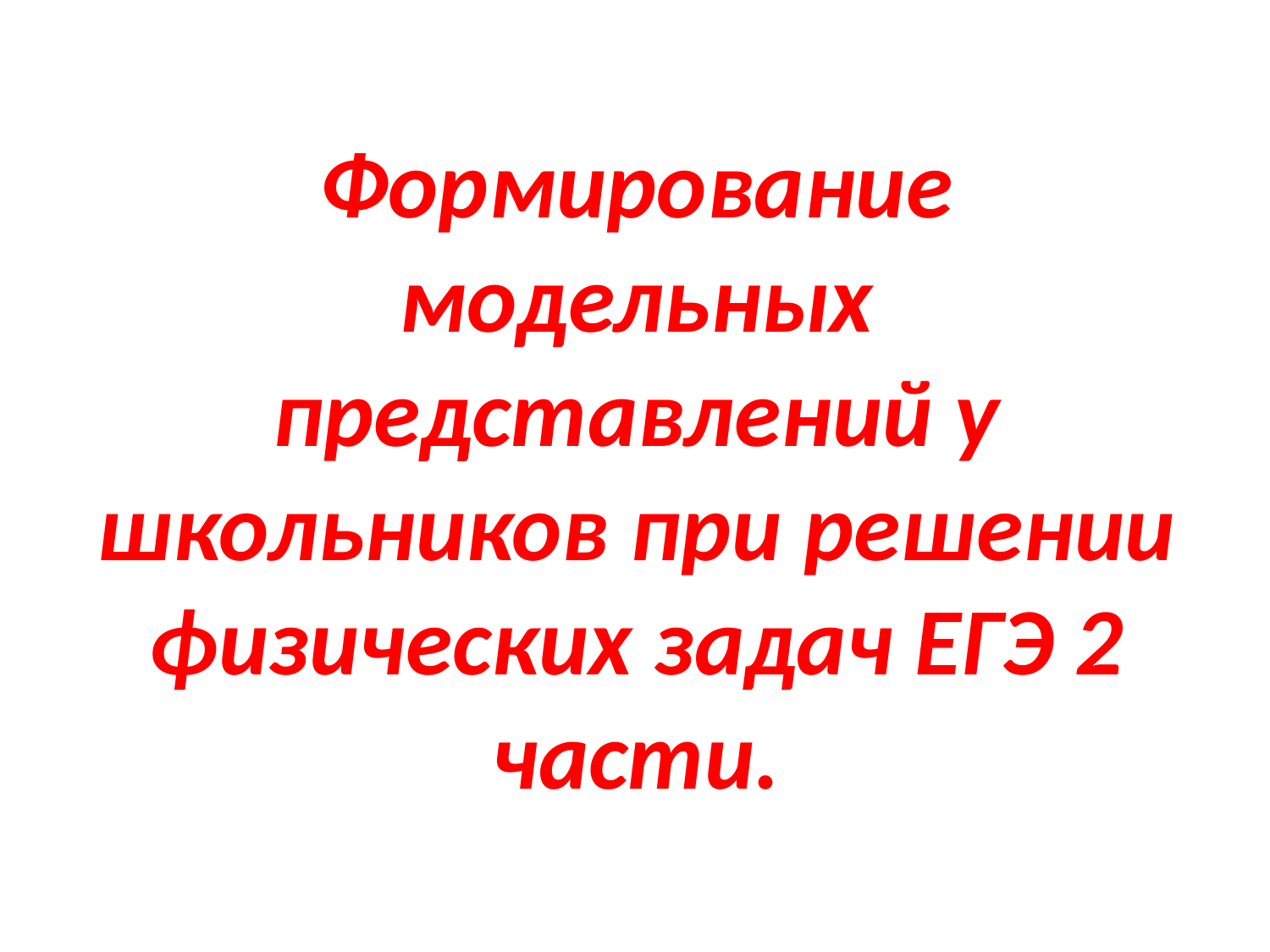

# Формирование модельных представлений у школьников при решении физических задач ЕГЭ 2 части.